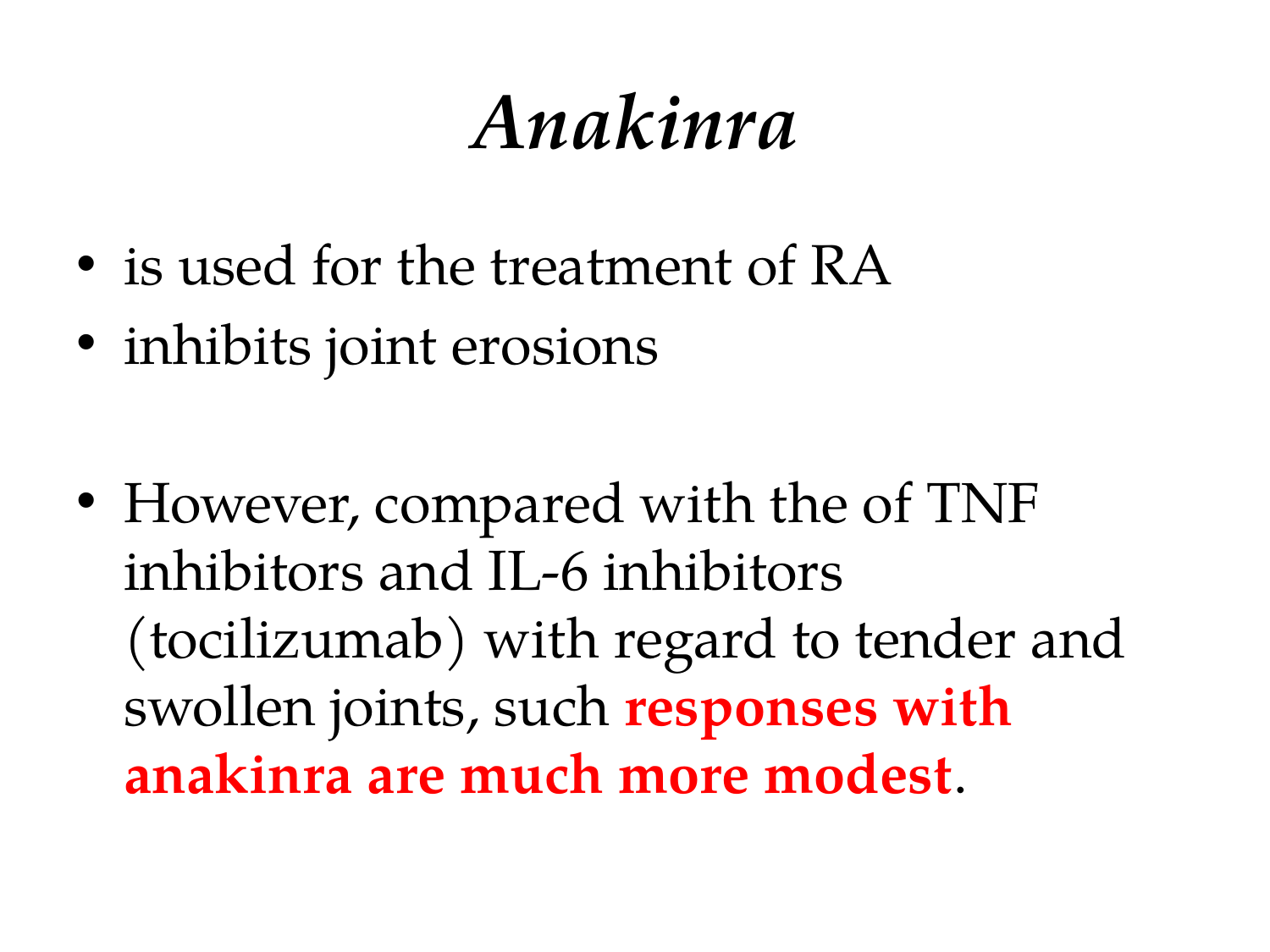

# Anakinra
is used for the treatment of RA
inhibits joint erosions

However, compared with the of TNF inhibitors and IL-6 inhibitors (tocilizumab) with regard to tender and swollen joints, such responses with anakinra are much more modest.